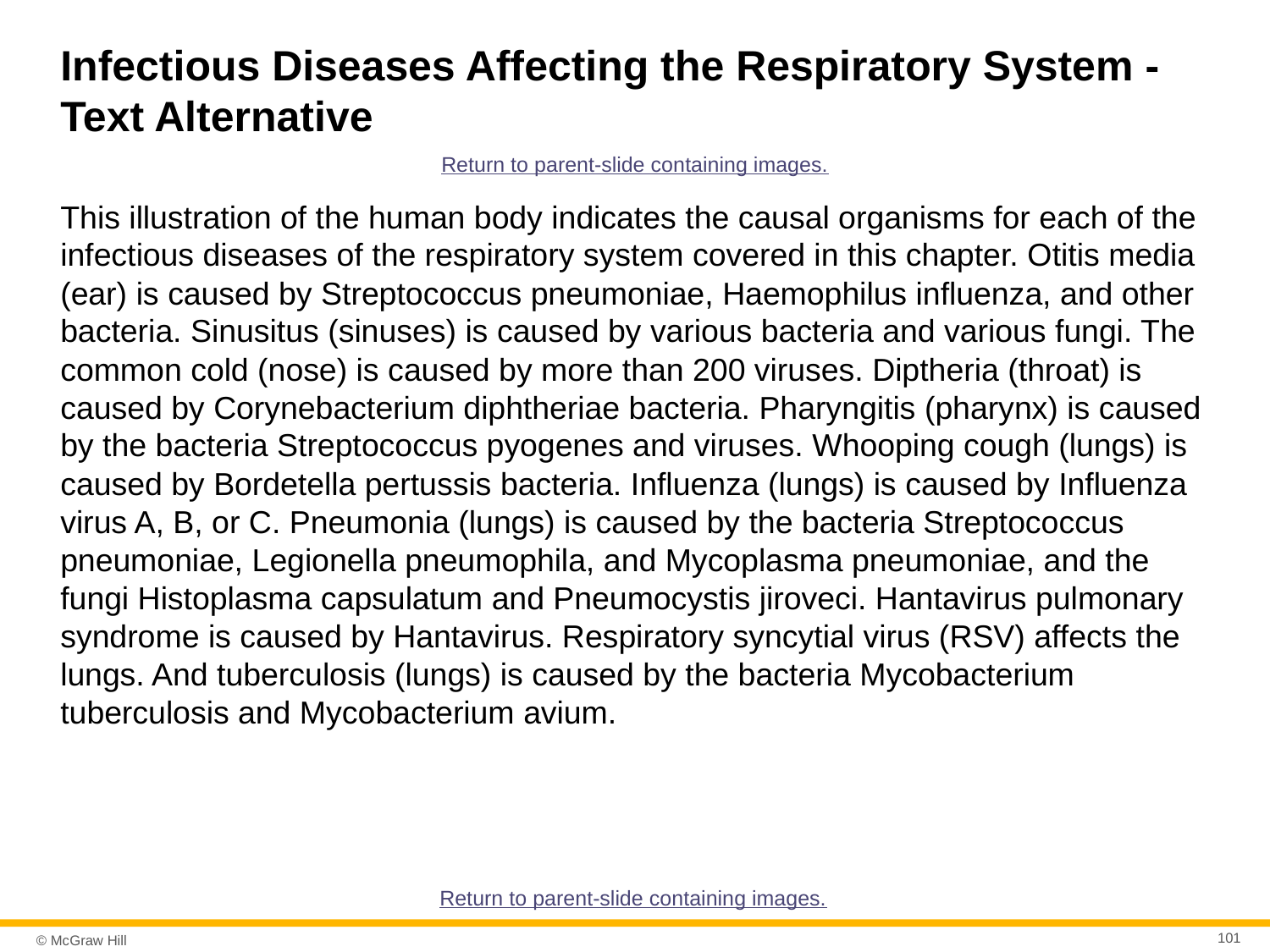

# Infectious Diseases Affecting the Respiratory System - Text Alternative
Return to parent-slide containing images.
This illustration of the human body indicates the causal organisms for each of the infectious diseases of the respiratory system covered in this chapter. Otitis media (ear) is caused by Streptococcus pneumoniae, Haemophilus influenza, and other bacteria. Sinusitus (sinuses) is caused by various bacteria and various fungi. The common cold (nose) is caused by more than 200 viruses. Diptheria (throat) is caused by Corynebacterium diphtheriae bacteria. Pharyngitis (pharynx) is caused by the bacteria Streptococcus pyogenes and viruses. Whooping cough (lungs) is caused by Bordetella pertussis bacteria. Influenza (lungs) is caused by Influenza virus A, B, or C. Pneumonia (lungs) is caused by the bacteria Streptococcus pneumoniae, Legionella pneumophila, and Mycoplasma pneumoniae, and the fungi Histoplasma capsulatum and Pneumocystis jiroveci. Hantavirus pulmonary syndrome is caused by Hantavirus. Respiratory syncytial virus (RSV) affects the lungs. And tuberculosis (lungs) is caused by the bacteria Mycobacterium tuberculosis and Mycobacterium avium.
Return to parent-slide containing images.